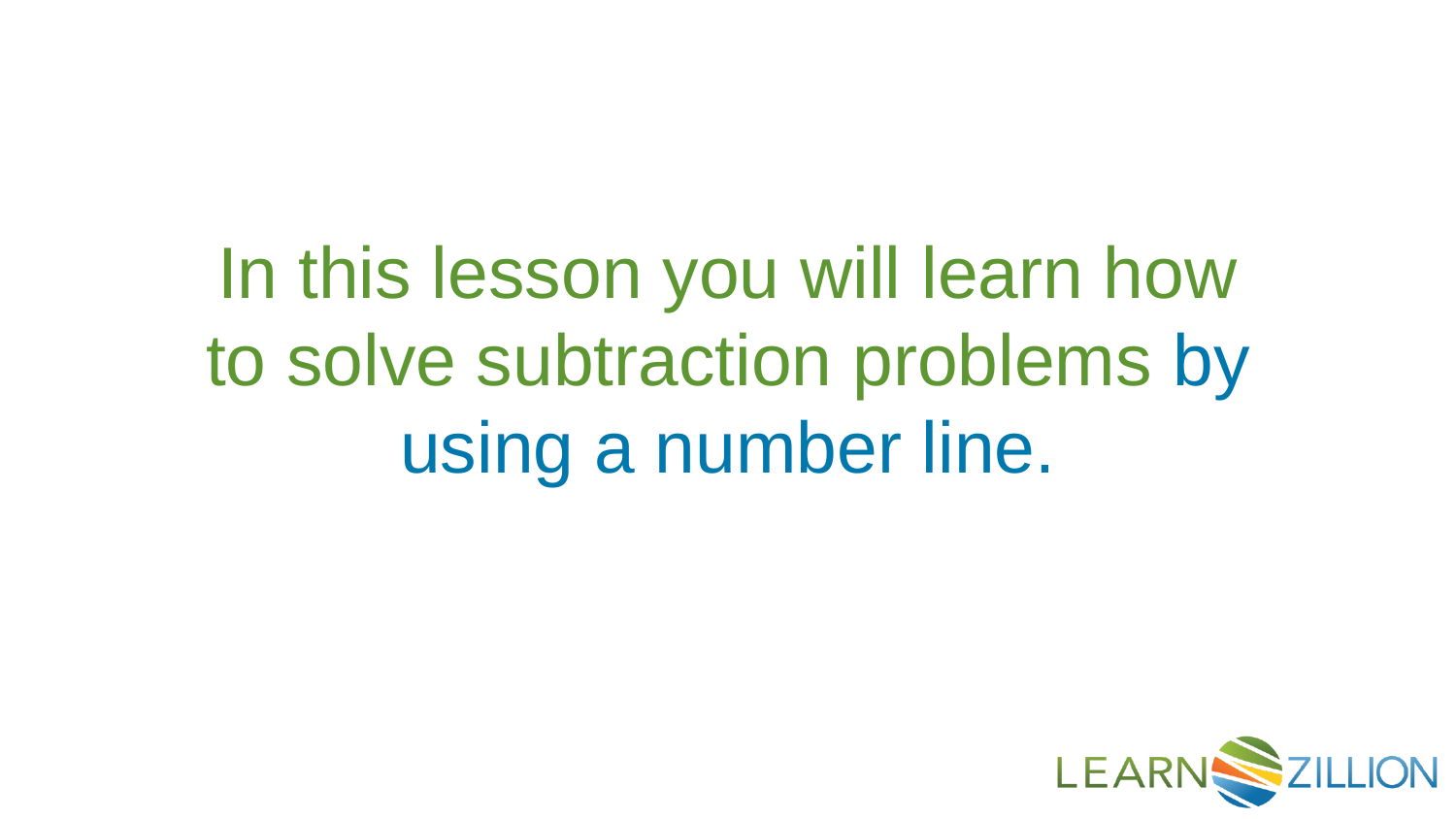

In this lesson you will learn how to solve subtraction problems by using a number line.